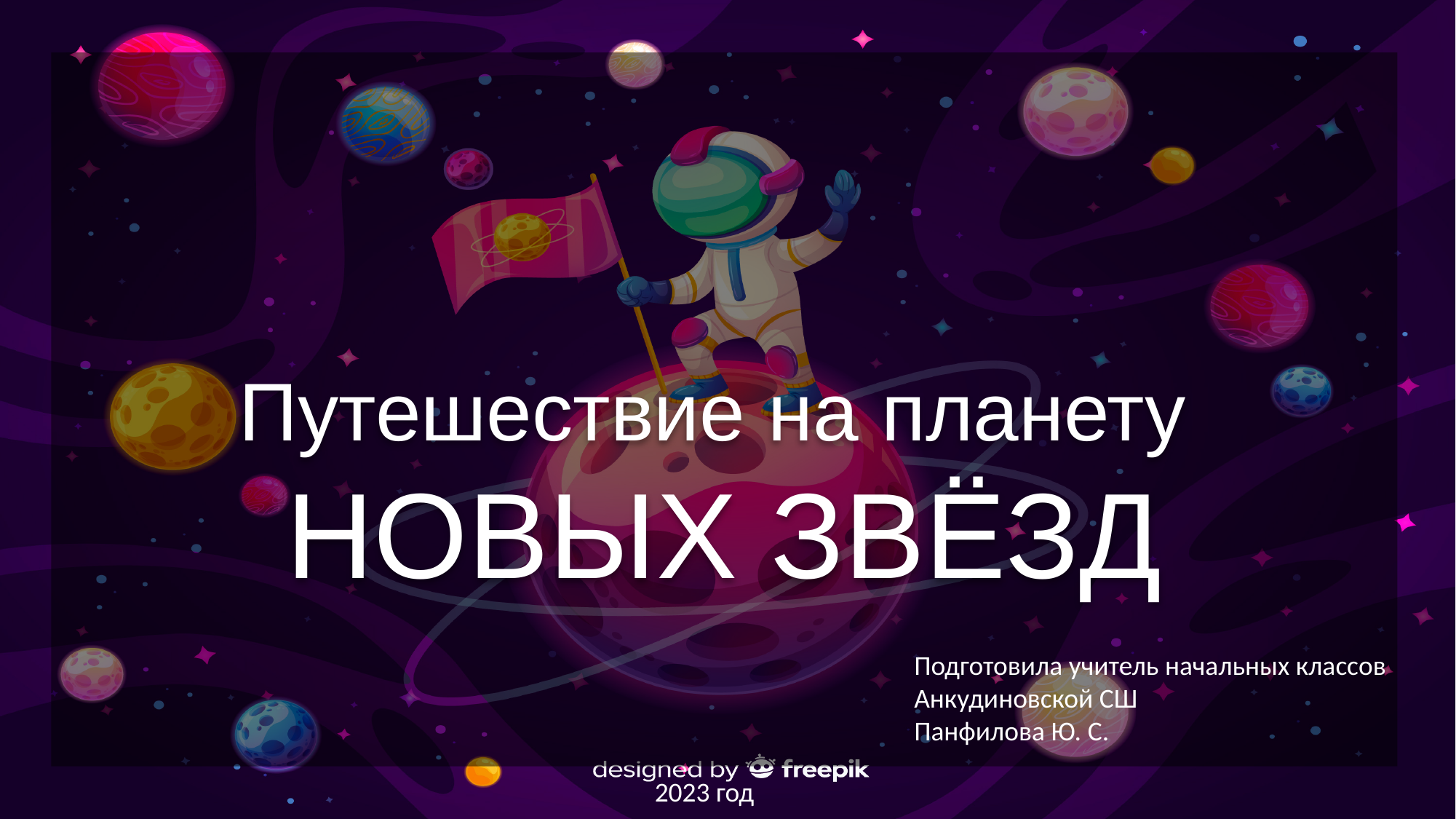

Путешествие на планету
НОВЫХ ЗВЁЗД
Подготовила учитель начальных классов
Анкудиновской СШ
Панфилова Ю. С.

2023 год